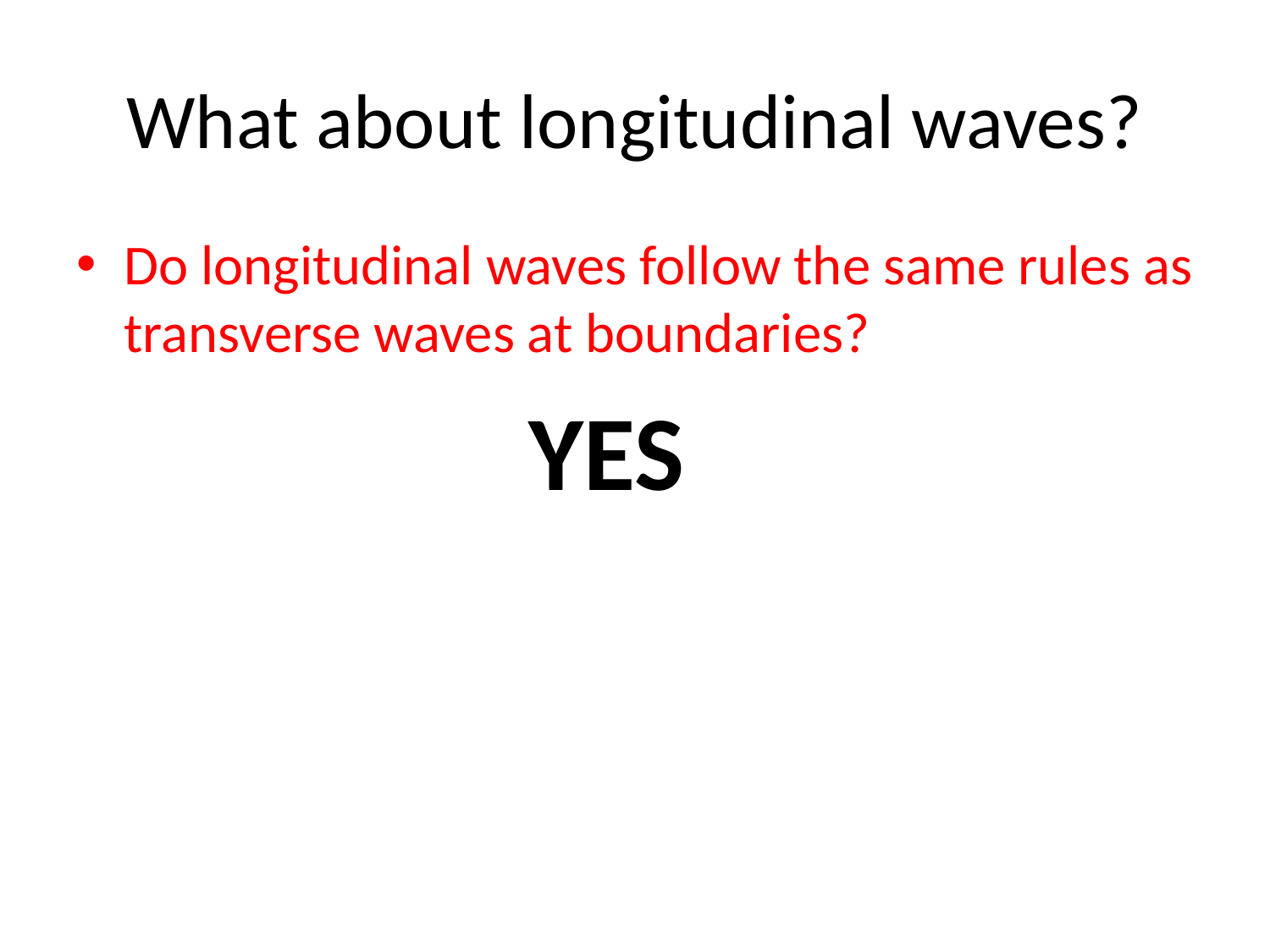

# What about longitudinal waves?
Do longitudinal waves follow the same rules as transverse waves at boundaries?
			   YES